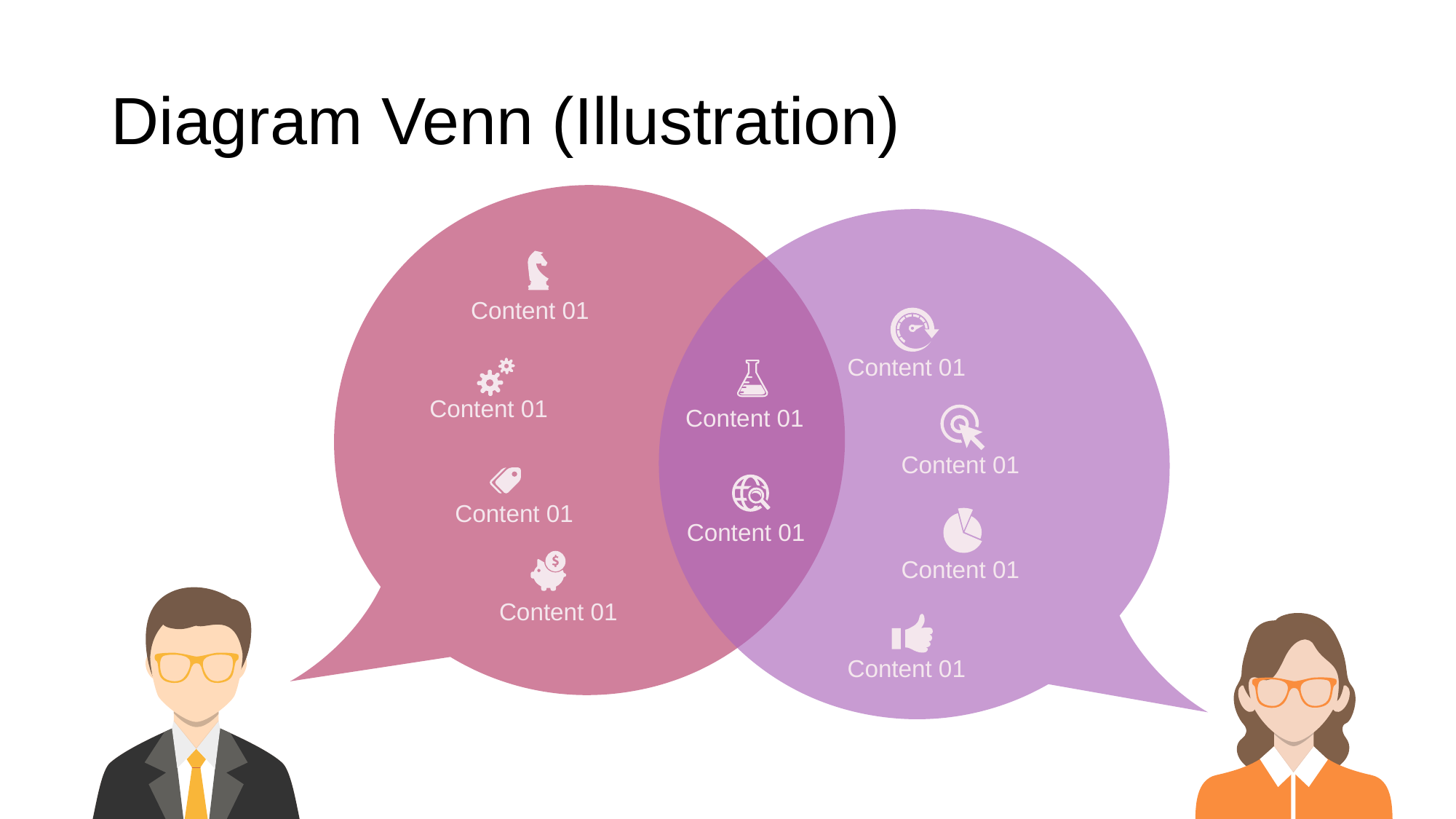

# Diagram Venn (Illustration)

Content 01

Content 01

Content 01
Content 01

Content 01

Content 01

Content 01
Content 01

Content 01

Content 01